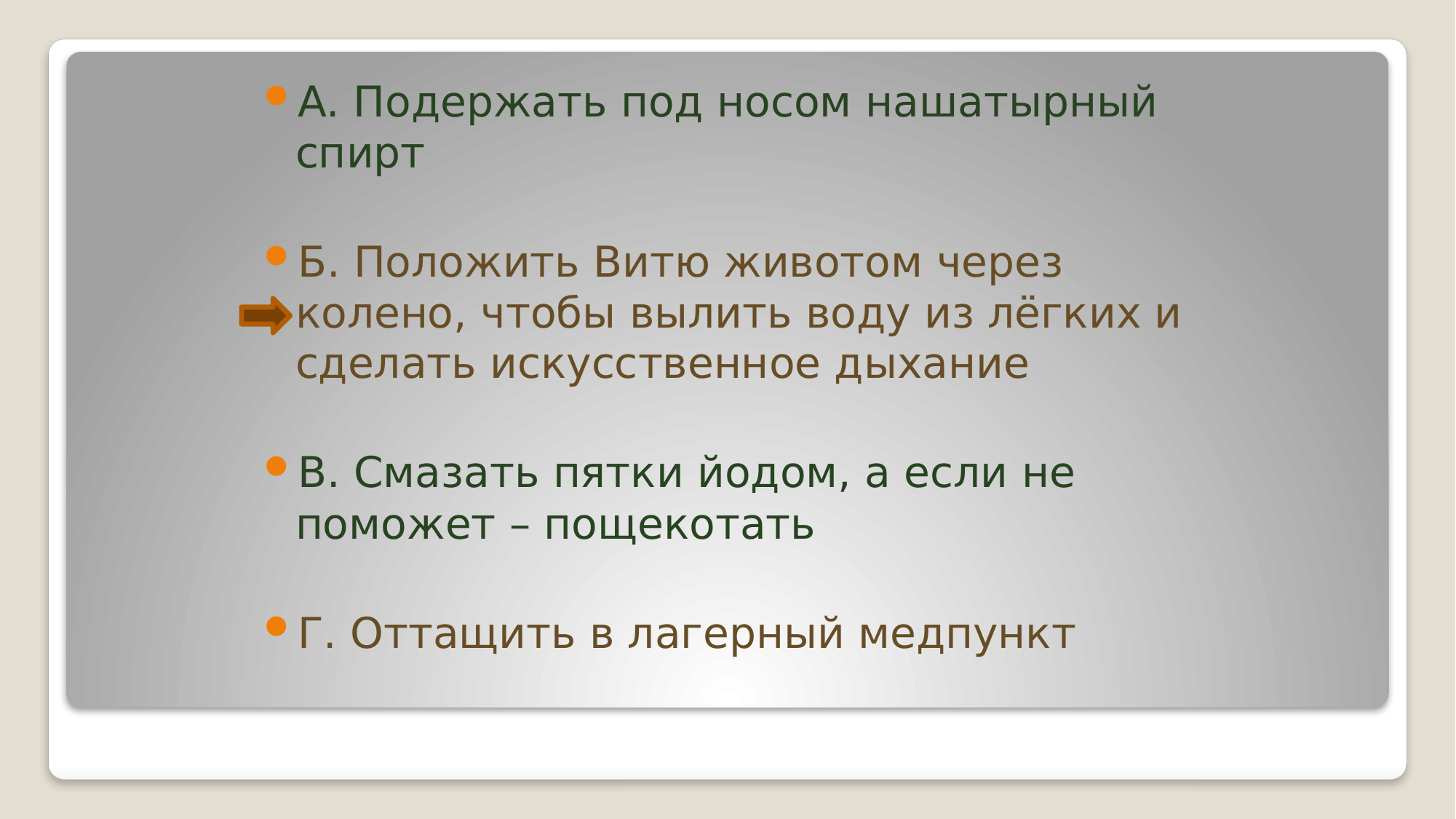

А. Подержать под носом нашатырный спирт

Б. Положить Витю животом через колено, чтобы вылить воду из лёгких и сделать искусственное дыхание

В. Смазать пятки йодом, а если не поможет – пощекотать

Г. Оттащить в лагерный медпункт